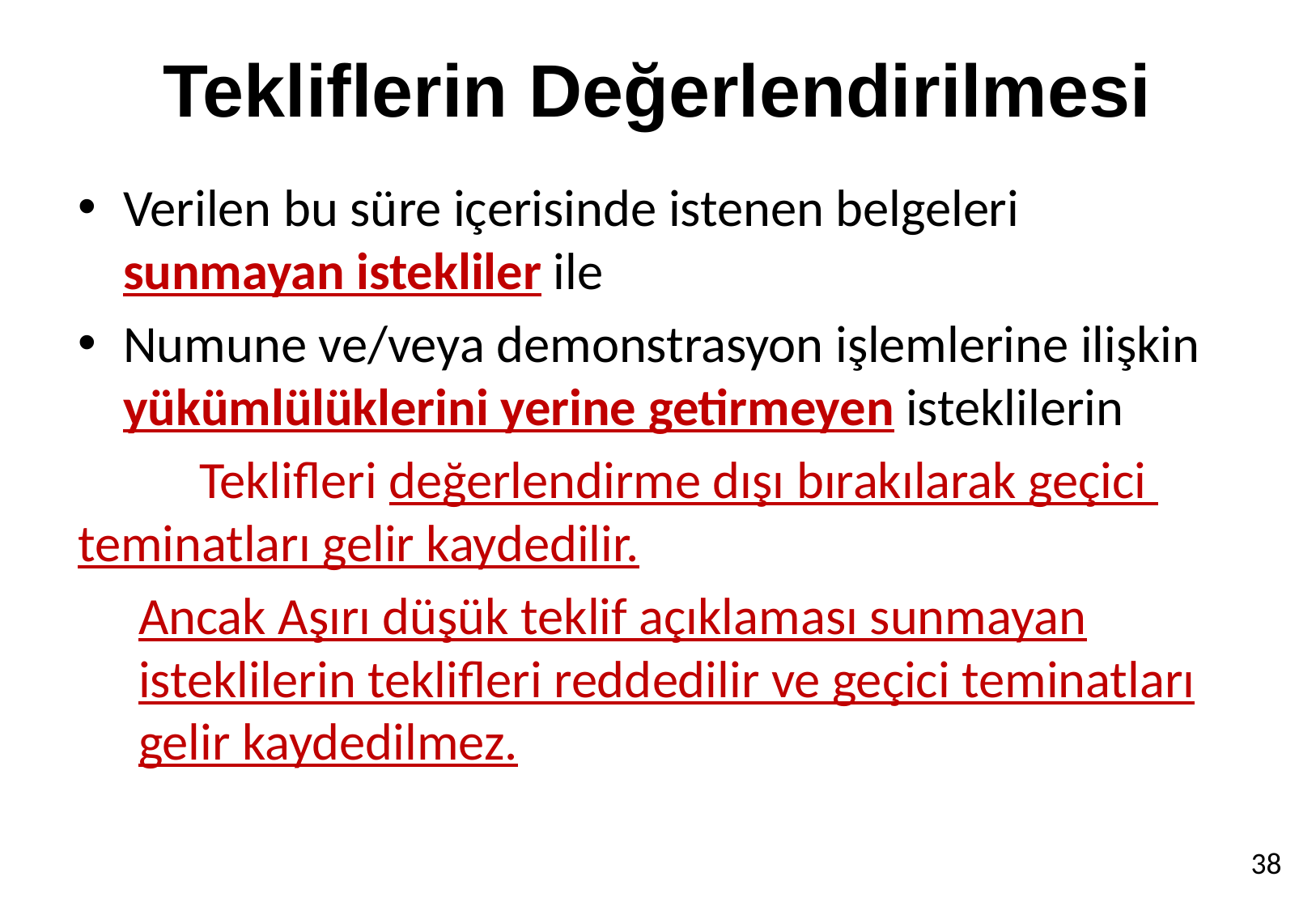

# Tekliflerin Değerlendirilmesi
Verilen bu süre içerisinde istenen belgeleri sunmayan istekliler ile
Numune ve/veya demonstrasyon işlemlerine ilişkin yükümlülüklerini yerine getirmeyen isteklilerin
	Teklifleri değerlendirme dışı bırakılarak geçici 	teminatları gelir kaydedilir.
Ancak Aşırı düşük teklif açıklaması sunmayan isteklilerin teklifleri reddedilir ve geçici teminatları gelir kaydedilmez.

38